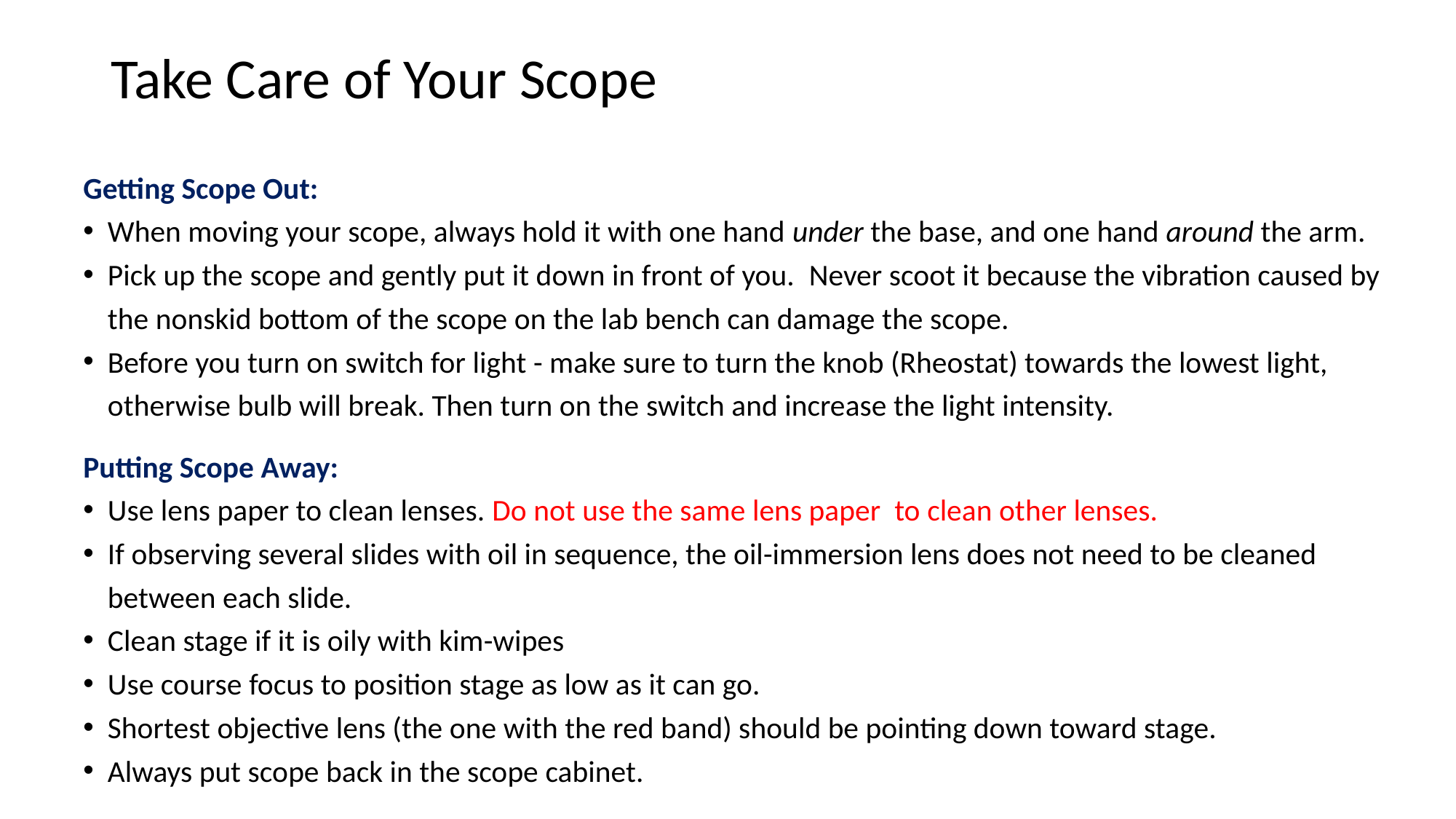

# Take Care of Your Scope
Getting Scope Out:
When moving your scope, always hold it with one hand under the base, and one hand around the arm.
Pick up the scope and gently put it down in front of you.  Never scoot it because the vibration caused by the nonskid bottom of the scope on the lab bench can damage the scope.
Before you turn on switch for light - make sure to turn the knob (Rheostat) towards the lowest light, otherwise bulb will break. Then turn on the switch and increase the light intensity.

Putting Scope Away:
Use lens paper to clean lenses. Do not use the same lens paper  to clean other lenses.
If observing several slides with oil in sequence, the oil-immersion lens does not need to be cleaned between each slide.
Clean stage if it is oily with kim-wipes
Use course focus to position stage as low as it can go.
Shortest objective lens (the one with the red band) should be pointing down toward stage.
Always put scope back in the scope cabinet.